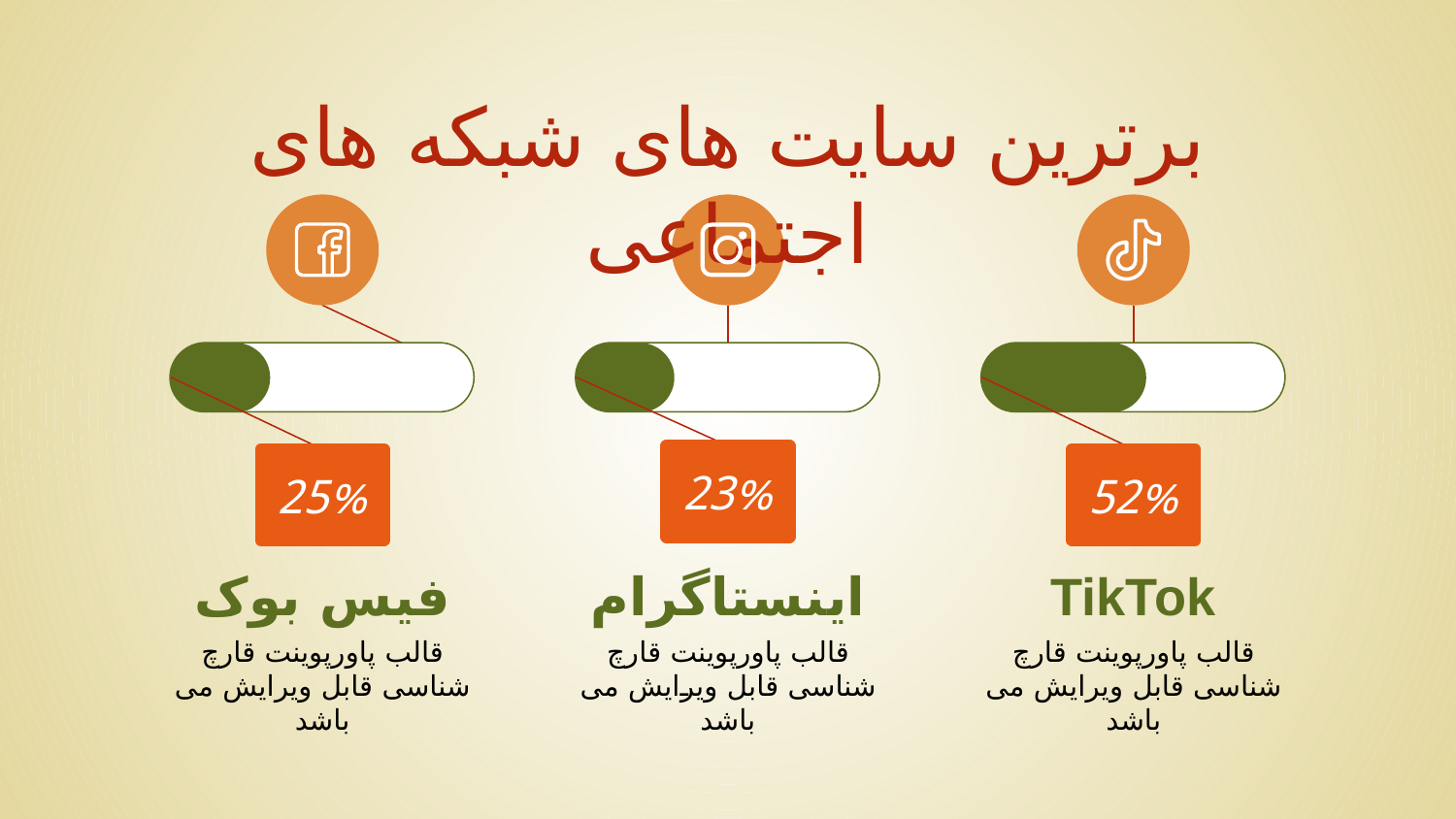

# برترین سایت های شبکه های اجتماعی

23%
25%
52%
فیس بوک
اینستاگرام
TikTok
قالب پاورپوینت قارچ شناسی قابل ویرایش می باشد
قالب پاورپوینت قارچ شناسی قابل ویرایش می باشد
قالب پاورپوینت قارچ شناسی قابل ویرایش می باشد